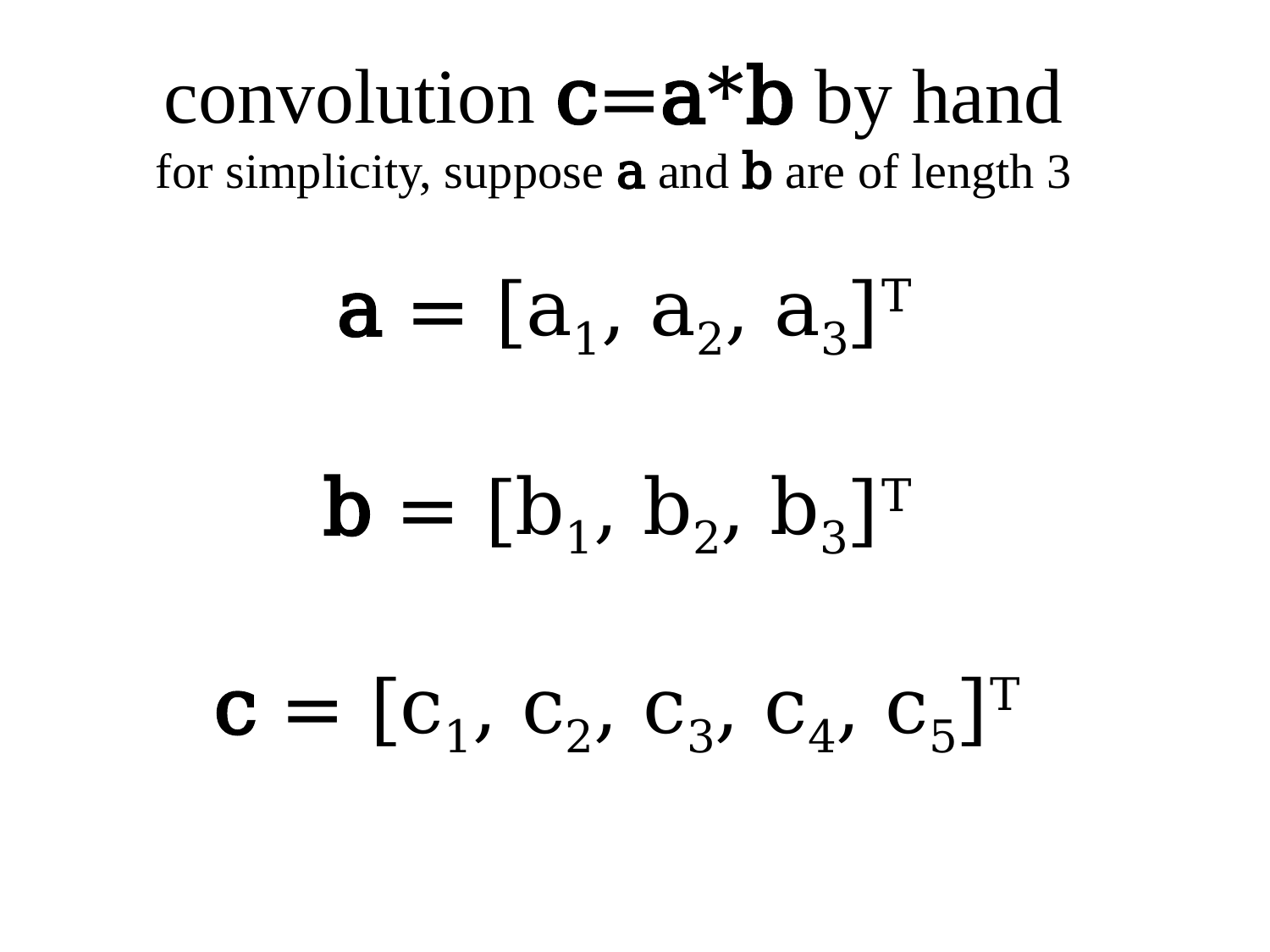

# convolution c=a*b by hand for simplicity, suppose a and b are of length 3
a = [a1, a2, a3]T

b = [b1, b2, b3]T

c = [c1, c2, c3, c4, c5]T